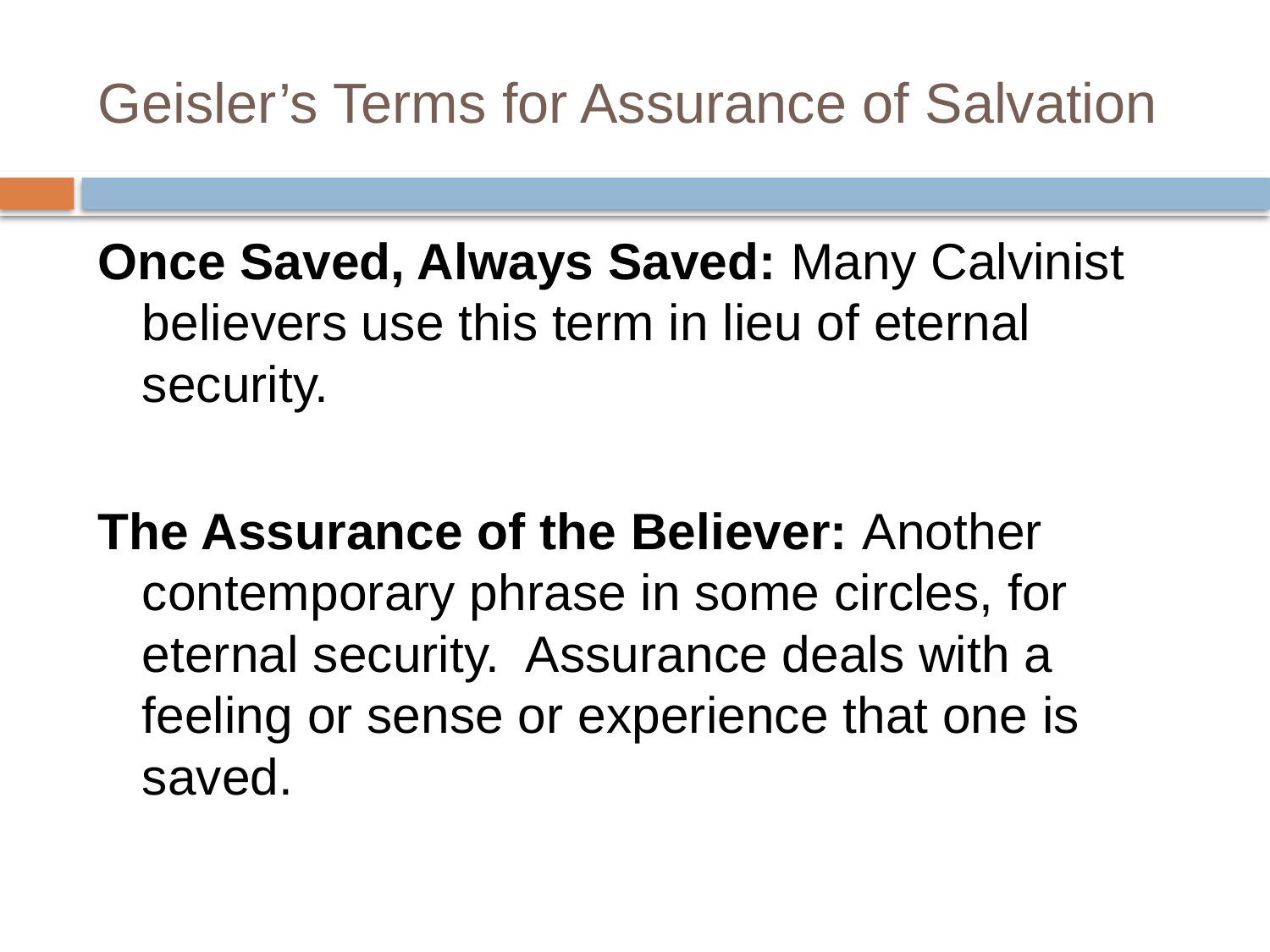

# Geisler’s Terms for Assurance of Salvation
Once Saved, Always Saved: Many Calvinist believers use this term in lieu of eternal security.

The Assurance of the Believer: Another contemporary phrase in some circles, for eternal security.  Assurance deals with a feeling or sense or experience that one is saved.